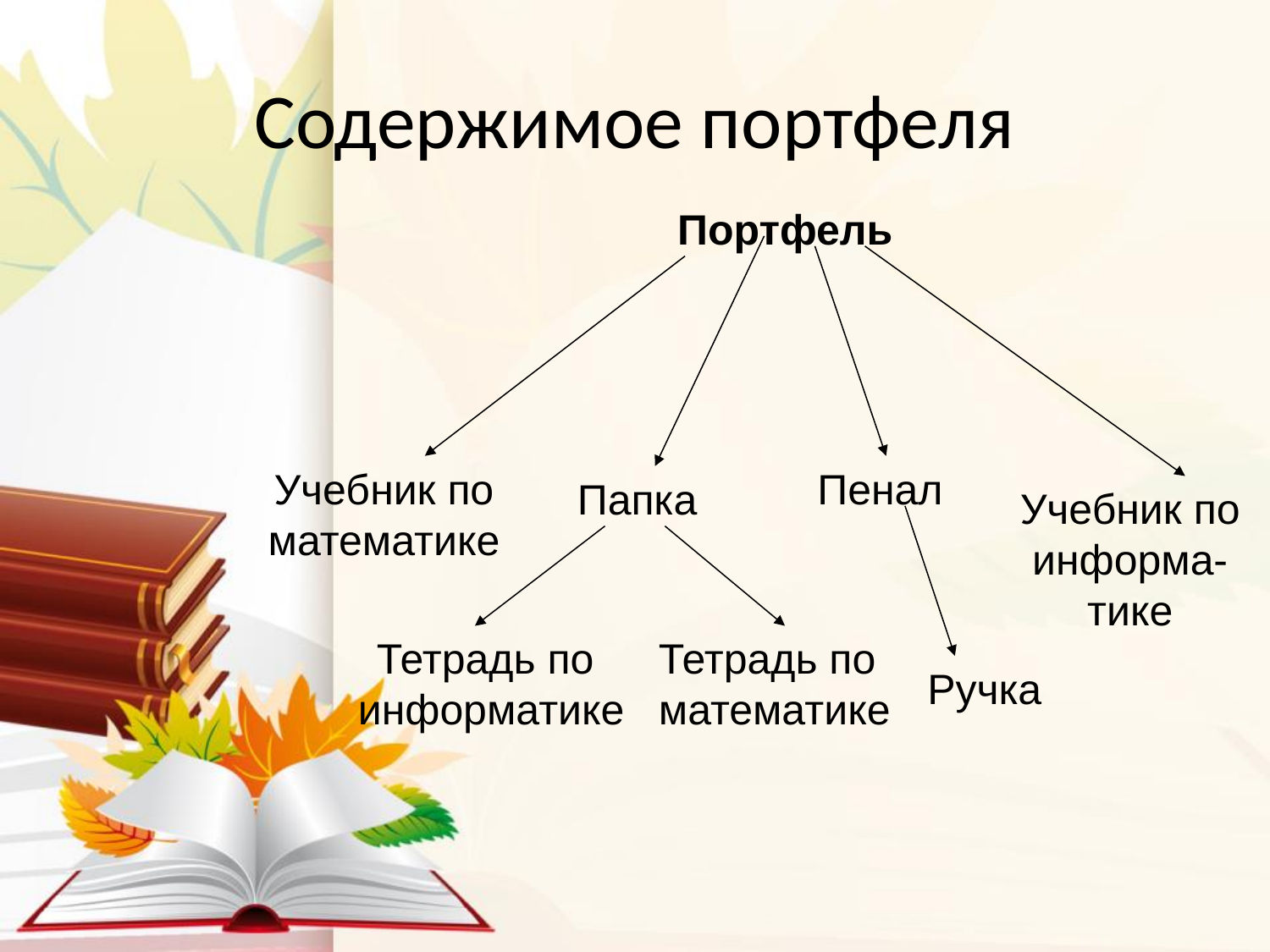

# Содержимое портфеля
Портфель

Учебник по математике
Пенал
Папка
Учебник по
информа-
тике

Тетрадь по
информатике
Тетрадь по
математике
Ручка